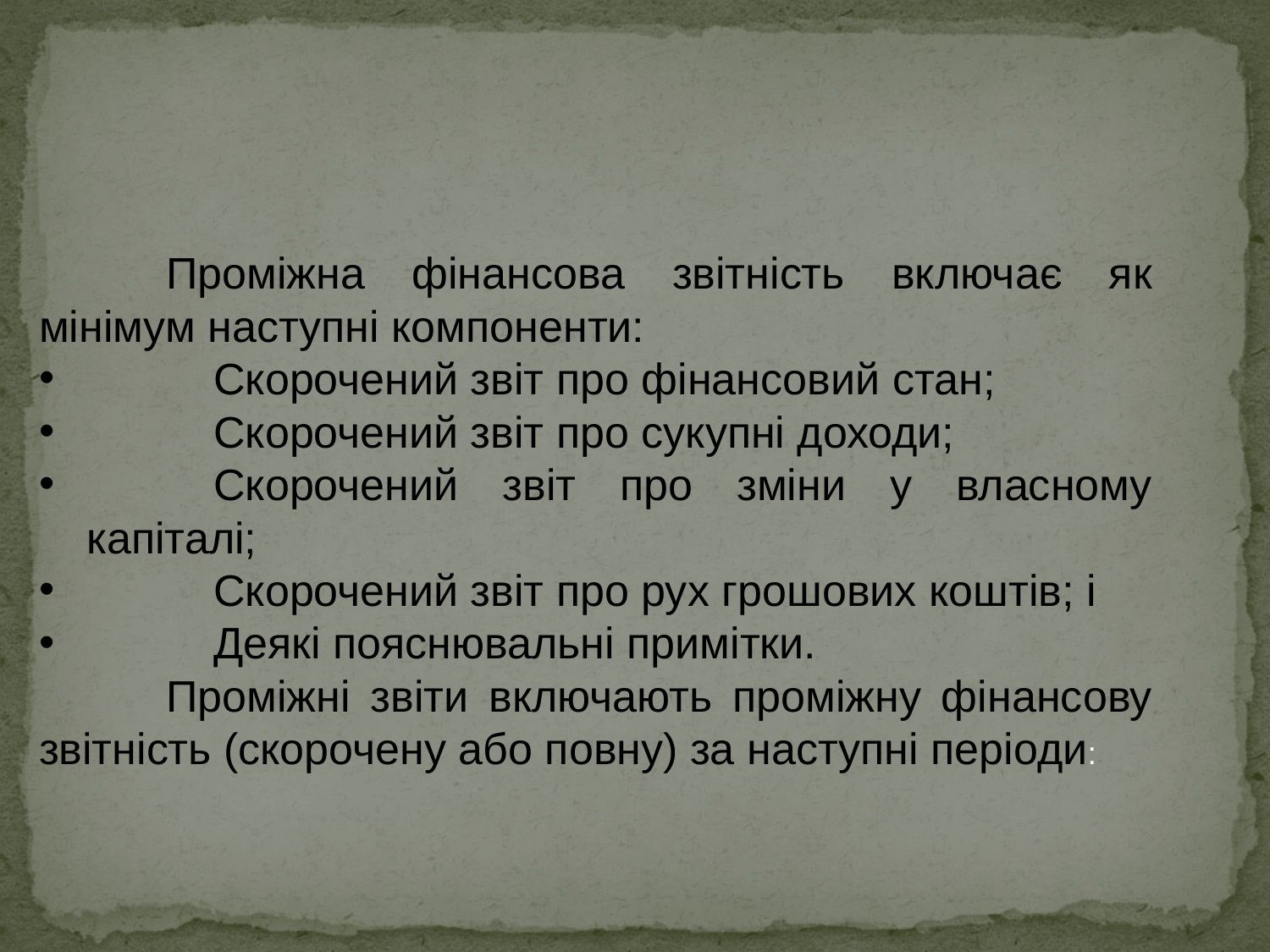

Проміжна фінансова звітність включає як мінімум наступні компоненти:
	Скорочений звіт про фінансовий стан;
	Скорочений звіт про сукупні доходи;
	Скорочений звіт про зміни у власному капіталі;
	Скорочений звіт про рух грошових коштів; і
	Деякі пояснювальні примітки.
	Проміжні звіти включають проміжну фінансову звітність (скорочену або повну) за наступні періоди: